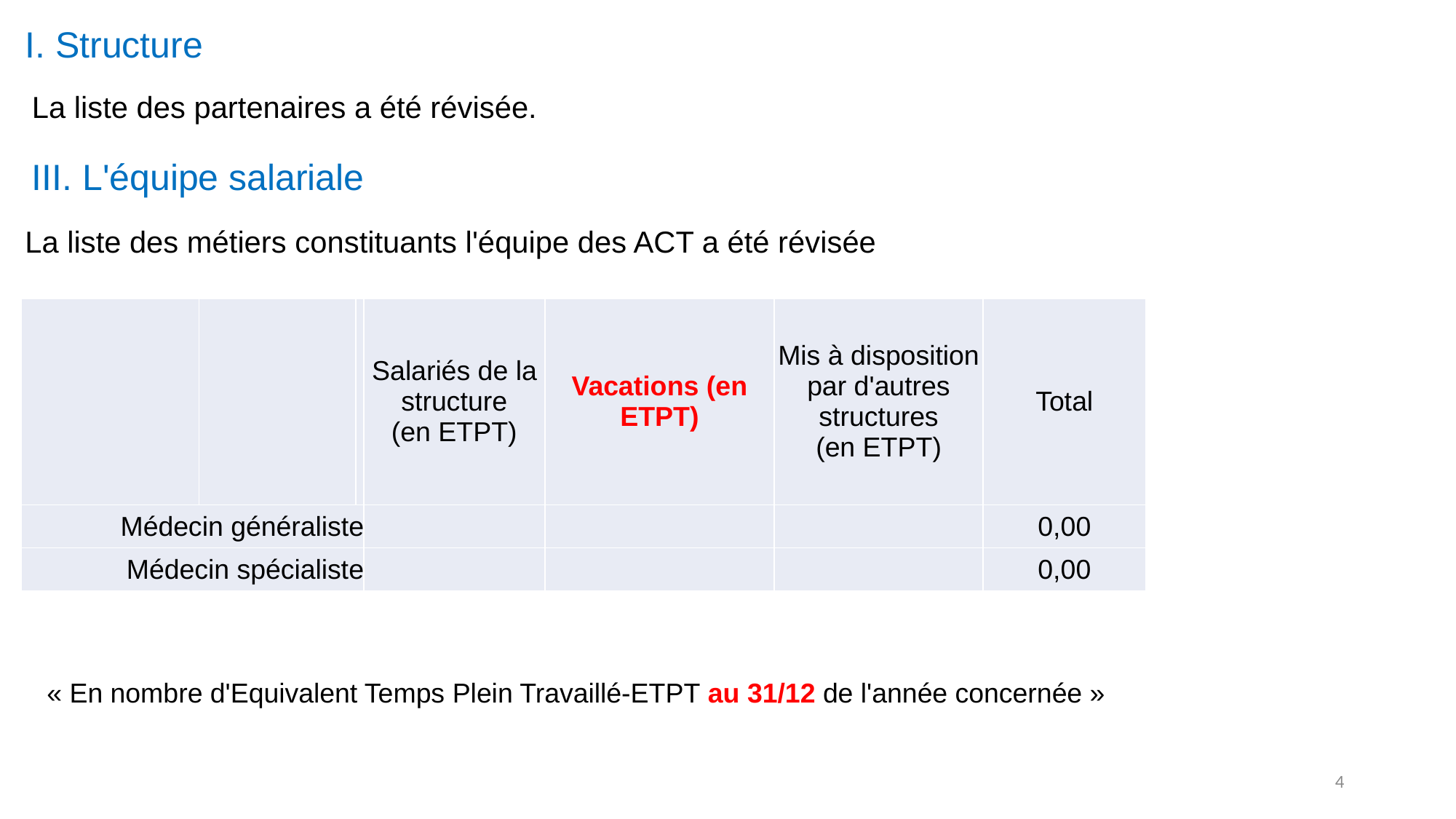

I. Structure
La liste des partenaires a été révisée.
III. L'équipe salariale
La liste des métiers constituants l'équipe des ACT a été révisée
|  |  |  | Salariés de la structure (en ETPT) | Vacations (en ETPT) | Mis à disposition par d'autres structures (en ETPT) | Total |
| --- | --- | --- | --- | --- | --- | --- |
| Médecin généraliste |  |  |  |  |  | 0,00 |
| Médecin spécialiste |  |  |  |  |  | 0,00 |
« En nombre d'Equivalent Temps Plein Travaillé-ETPT au 31/12 de l'année concernée »
4